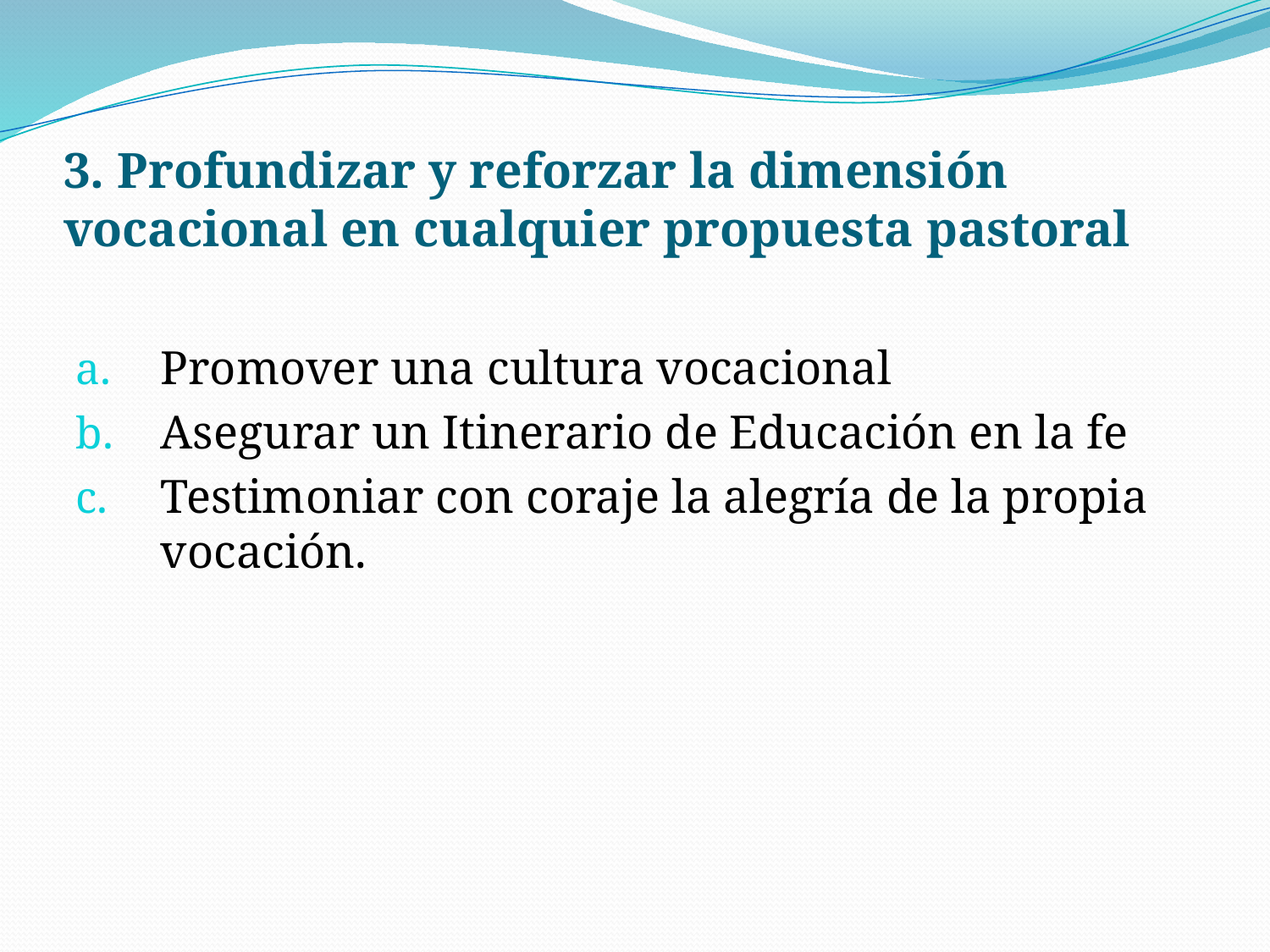

# 3. Profundizar y reforzar la dimensión vocacional en cualquier propuesta pastoral

Promover una cultura vocacional
Asegurar un Itinerario de Educación en la fe
Testimoniar con coraje la alegría de la propia vocación.